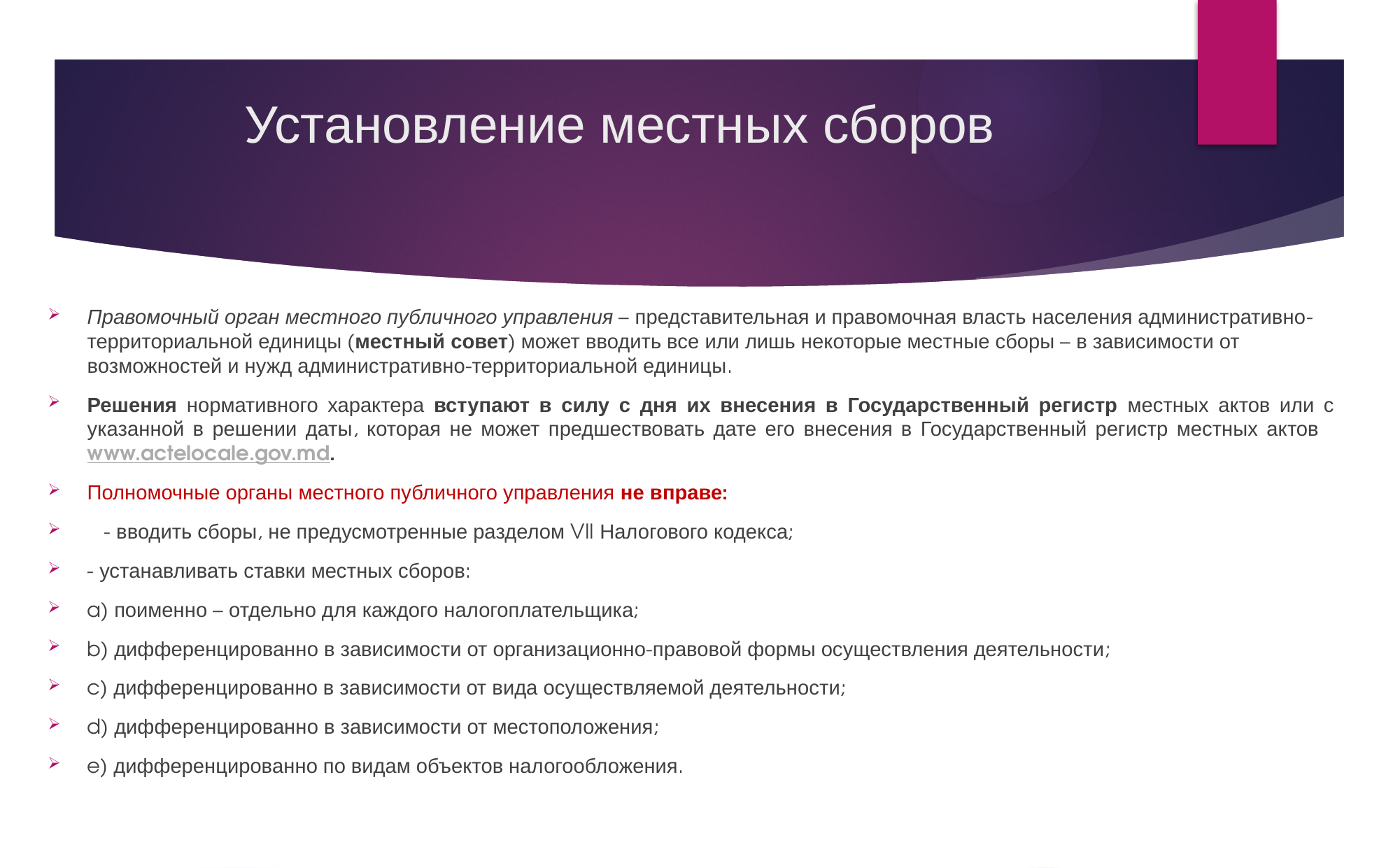

# Установление местных сборов
Правомочный орган местного публичного управления – представительная и правомочная власть населения административно-территориальной единицы (местный совет) может вводить все или лишь некоторые местные сборы – в зависимости от возможностей и нужд административно-территориальной единицы.
Решения нормативного характера вступают в силу с дня их внесения в Государственный регистр местных актов или с указанной в решении даты, которая не может предшествовать дате его внесения в Государственный регистр местных актов  www.actelocale.gov.md.
Полномочные органы местного публичного управления не вправе:
   - вводить сборы, не предусмотренные разделом VII Налогового кодекса;
- устанавливать ставки местных сборов:
a) поименно – отдельно для каждого налогоплательщика;
b) дифференцированно в зависимости от организационно-правовой формы осуществления деятельности;
c) дифференцированно в зависимости от вида осуществляемой деятельности;
d) дифференцированно в зависимости от местоположения;
e) дифференцированно по видам объектов налогообложения.